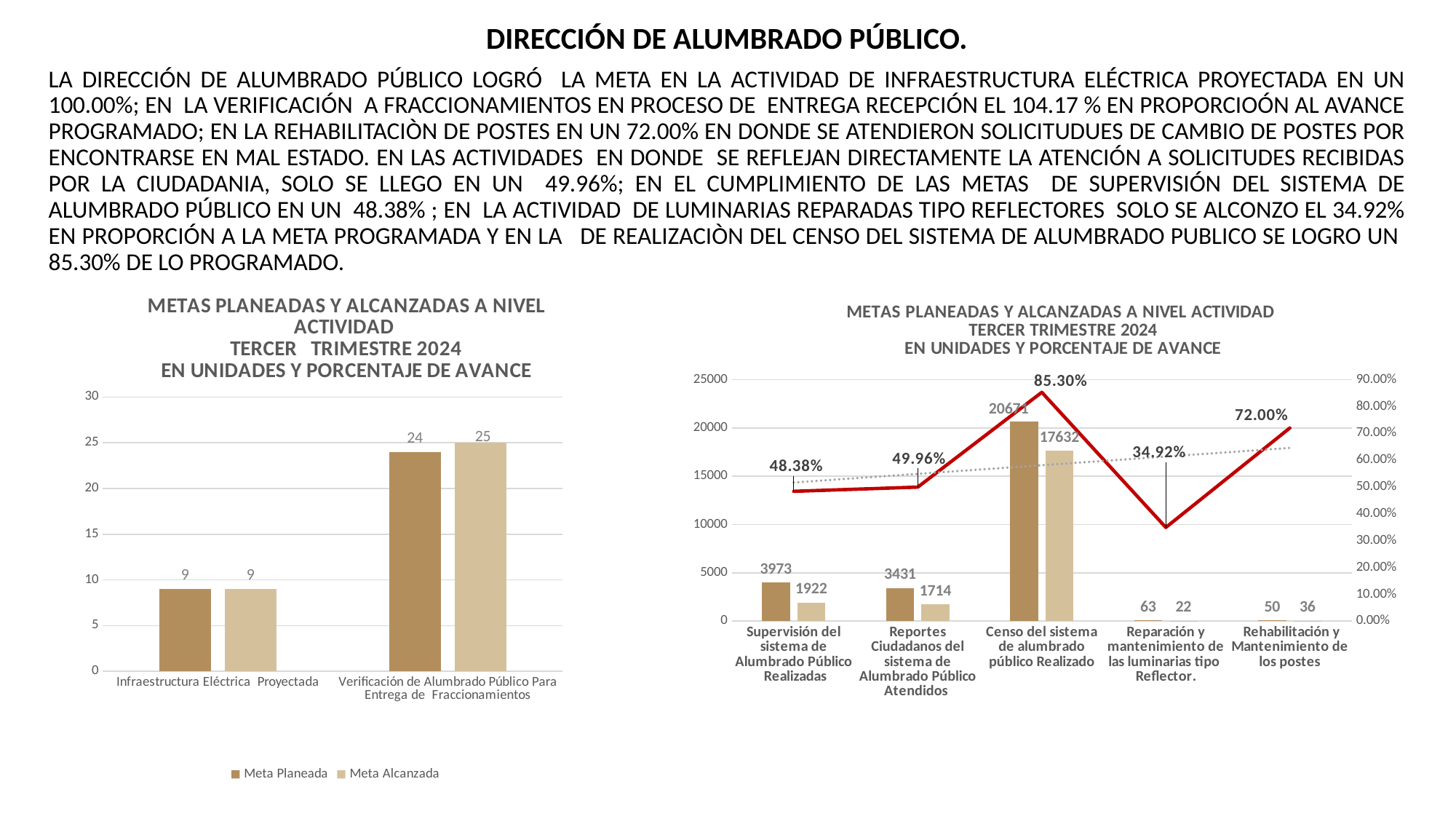

DIRECCIÓN DE ALUMBRADO PÚBLICO.
LA DIRECCIÓN DE ALUMBRADO PÚBLICO LOGRÓ  LA META EN LA ACTIVIDAD DE INFRAESTRUCTURA ELÉCTRICA PROYECTADA EN UN 100.00%; EN  LA VERIFICACIÓN  A FRACCIONAMIENTOS EN PROCESO DE  ENTREGA RECEPCIÓN EL 104.17 % EN PROPORCIOÓN AL AVANCE PROGRAMADO; EN LA REHABILITACIÒN DE POSTES EN UN 72.00% EN DONDE SE ATENDIERON SOLICITUDUES DE CAMBIO DE POSTES POR ENCONTRARSE EN MAL ESTADO. EN LAS ACTIVIDADES  EN DONDE  SE REFLEJAN DIRECTAMENTE LA ATENCIÓN A SOLICITUDES RECIBIDAS POR LA CIUDADANIA, SOLO SE LLEGO EN UN  49.96%; EN EL CUMPLIMIENTO DE LAS METAS  DE SUPERVISIÓN DEL SISTEMA DE ALUMBRADO PÚBLICO EN UN  48.38% ; EN  LA ACTIVIDAD  DE LUMINARIAS REPARADAS TIPO REFLECTORES  SOLO SE ALCONZO EL 34.92% EN PROPORCIÓN A LA META PROGRAMADA Y EN LA   DE REALIZACIÒN DEL CENSO DEL SISTEMA DE ALUMBRADO PUBLICO SE LOGRO UN  85.30% DE LO PROGRAMADO.

### Chart: METAS PLANEADAS Y ALCANZADAS A NIVEL ACTIVIDAD
TERCER   TRIMESTRE 2024
EN UNIDADES Y PORCENTAJE DE AVANCE

| Category |  |  |
|---|---|---|
| Infraestructura Eléctrica  Proyectada | 9.0 | 9.0 |
| Verificación de Alumbrado Público Para  Entrega de  Fraccionamientos  | 24.0 | 25.0 |

### Chart: METAS PLANEADAS Y ALCANZADAS A NIVEL ACTIVIDAD
TERCER TRIMESTRE 2024
EN UNIDADES Y PORCENTAJE DE AVANCE

| Category |  |  |  |
|---|---|---|---|
| Supervisión del sistema de Alumbrado Público  Realizadas | 3973.0 | 1922.0 | 0.4838 |
| Reportes Ciudadanos del sistema de Alumbrado Público Atendidos  | 3431.0 | 1714.0 | 0.4996 |
| Censo del sistema de alumbrado público Realizado | 20671.0 | 17632.0 | 0.853 |
| Reparación y mantenimiento de las luminarias tipo  Reflector. | 63.0 | 22.0 | 0.3492 |
|  Rehabilitación y Mantenimiento de los postes | 50.0 | 36.0 | 0.72 |